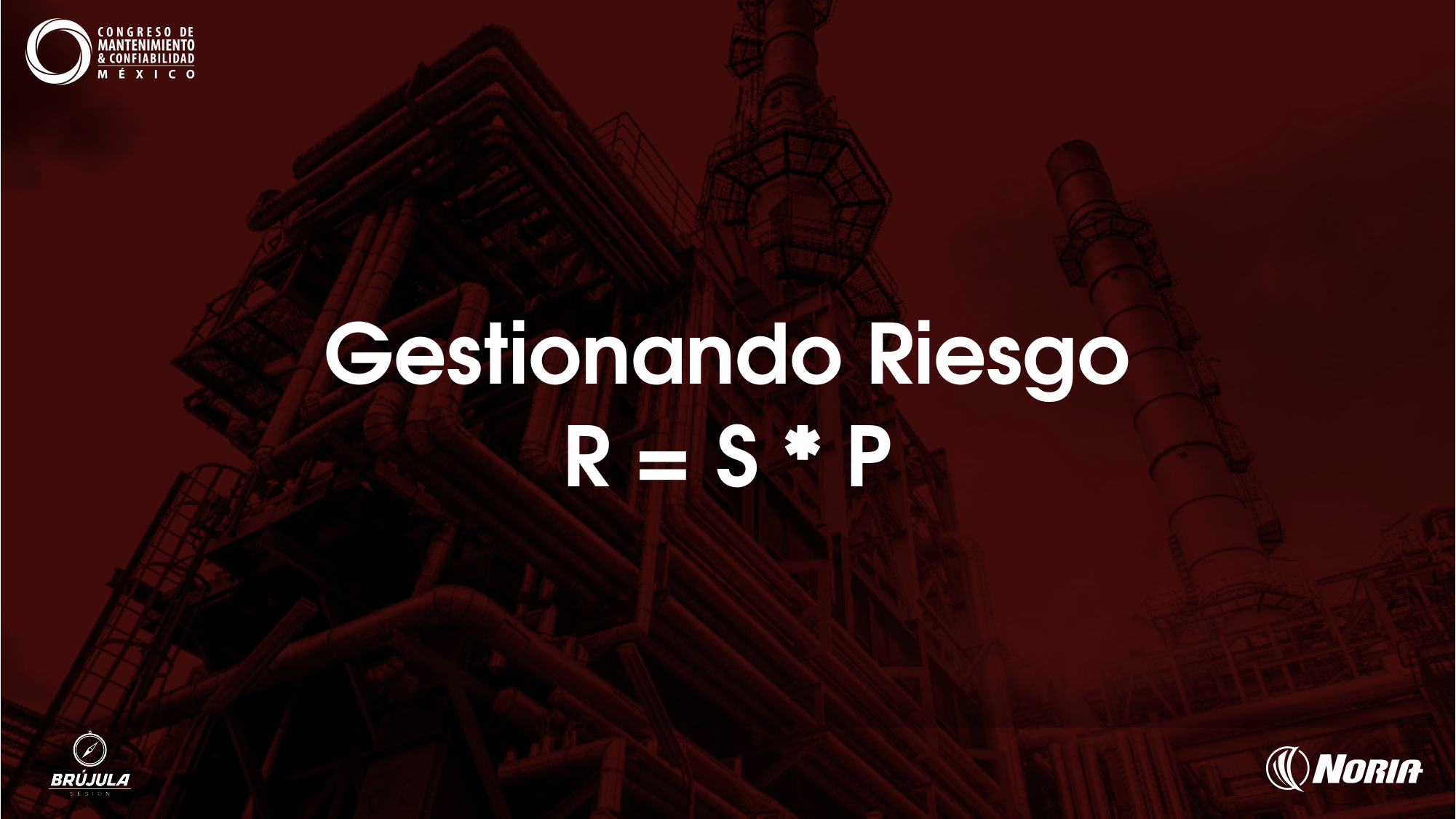

Gestionando Riesgo
R = S * P